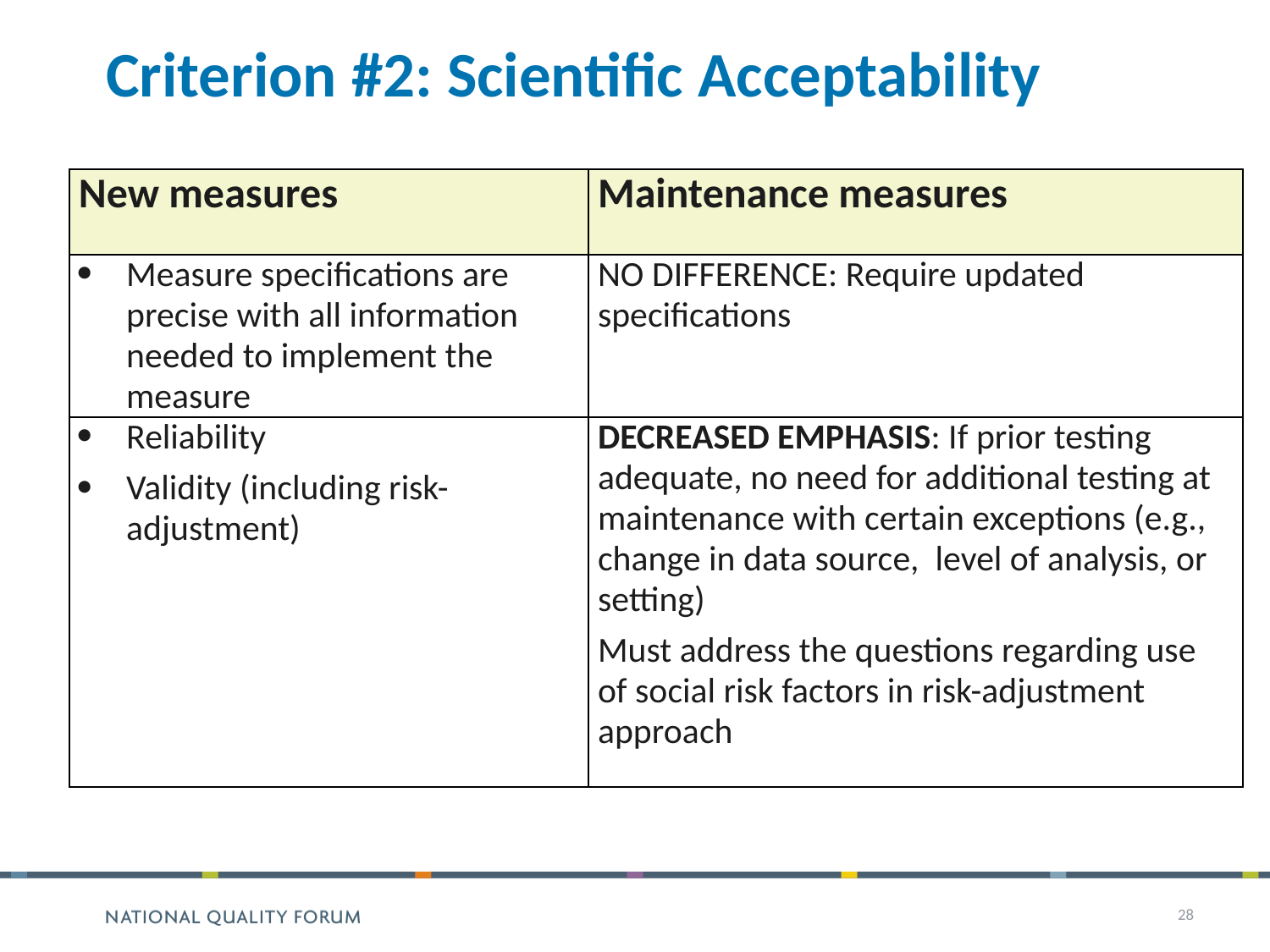

# Criterion #2: Scientific Acceptability
| New measures | Maintenance measures |
| --- | --- |
| Measure specifications are precise with all information needed to implement the measure | NO DIFFERENCE: Require updated specifications |
| Reliability Validity (including risk-adjustment) | DECREASED EMPHASIS: If prior testing adequate, no need for additional testing at maintenance with certain exceptions (e.g., change in data source, level of analysis, or setting) Must address the questions regarding use of social risk factors in risk-adjustment approach |
28